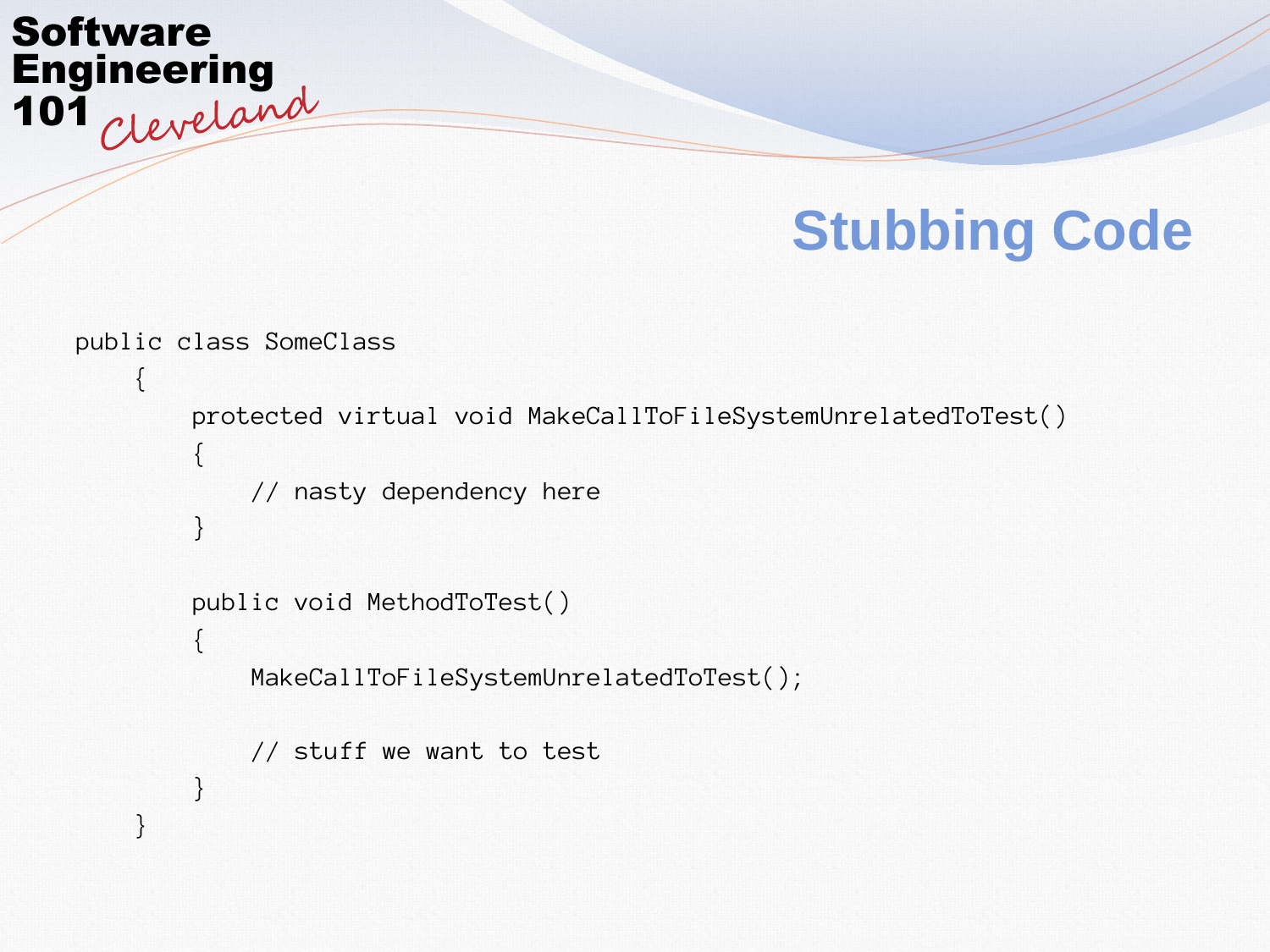

# Stubbing Code
public class SomeClass
    {
        protected virtual void MakeCallToFileSystemUnrelatedToTest()
        {
            // nasty dependency here
        }

        public void MethodToTest()
        {
            MakeCallToFileSystemUnrelatedToTest();

            // stuff we want to test
        }
    }